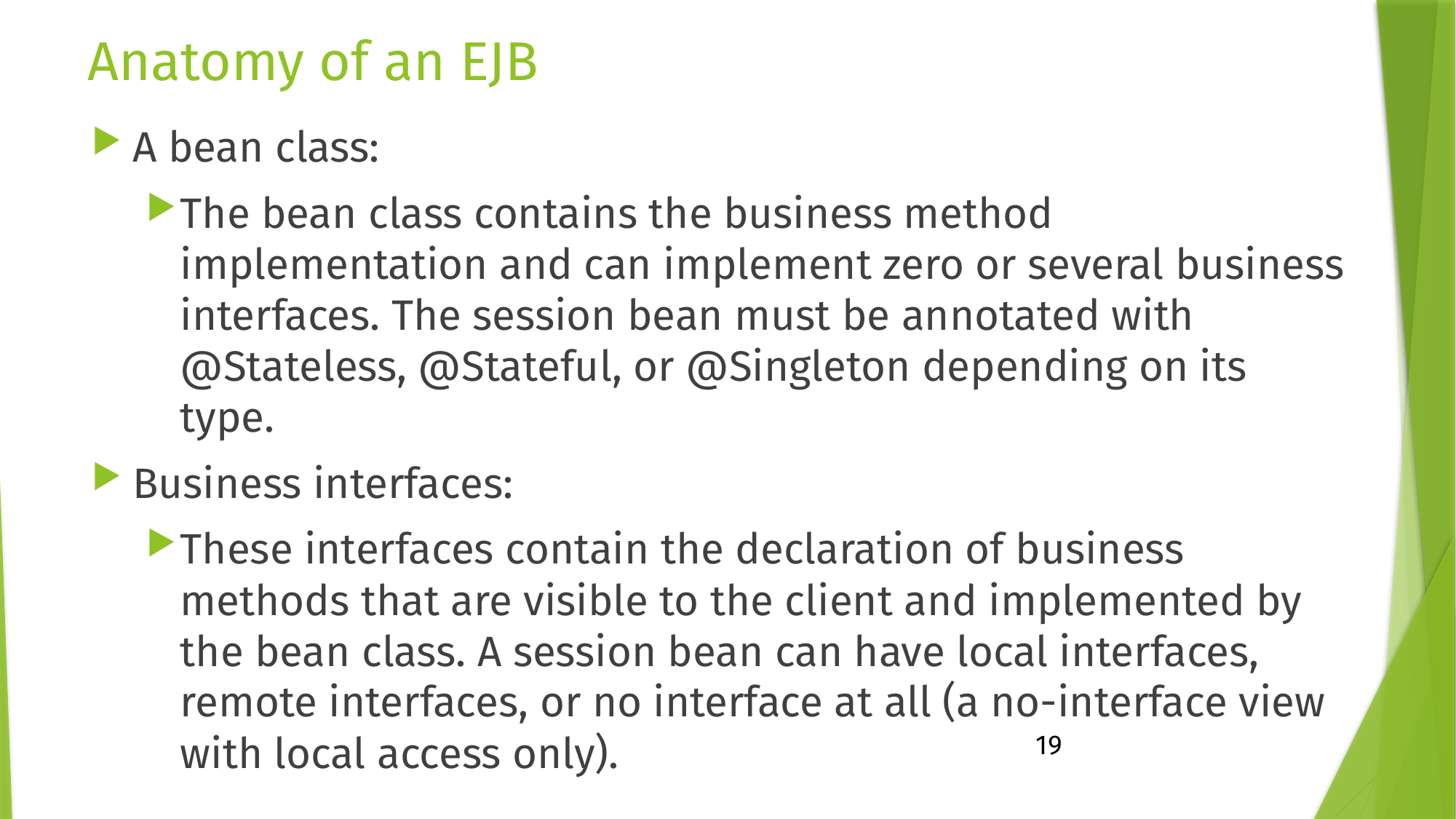

# Anatomy of an EJB
A bean class:
The bean class contains the business method implementation and can implement zero or several business interfaces. The session bean must be annotated with @Stateless, @Stateful, or @Singleton depending on its type.
Business interfaces:
These interfaces contain the declaration of business methods that are visible to the client and implemented by the bean class. A session bean can have local interfaces, remote interfaces, or no interface at all (a no-interface view with local access only).
19